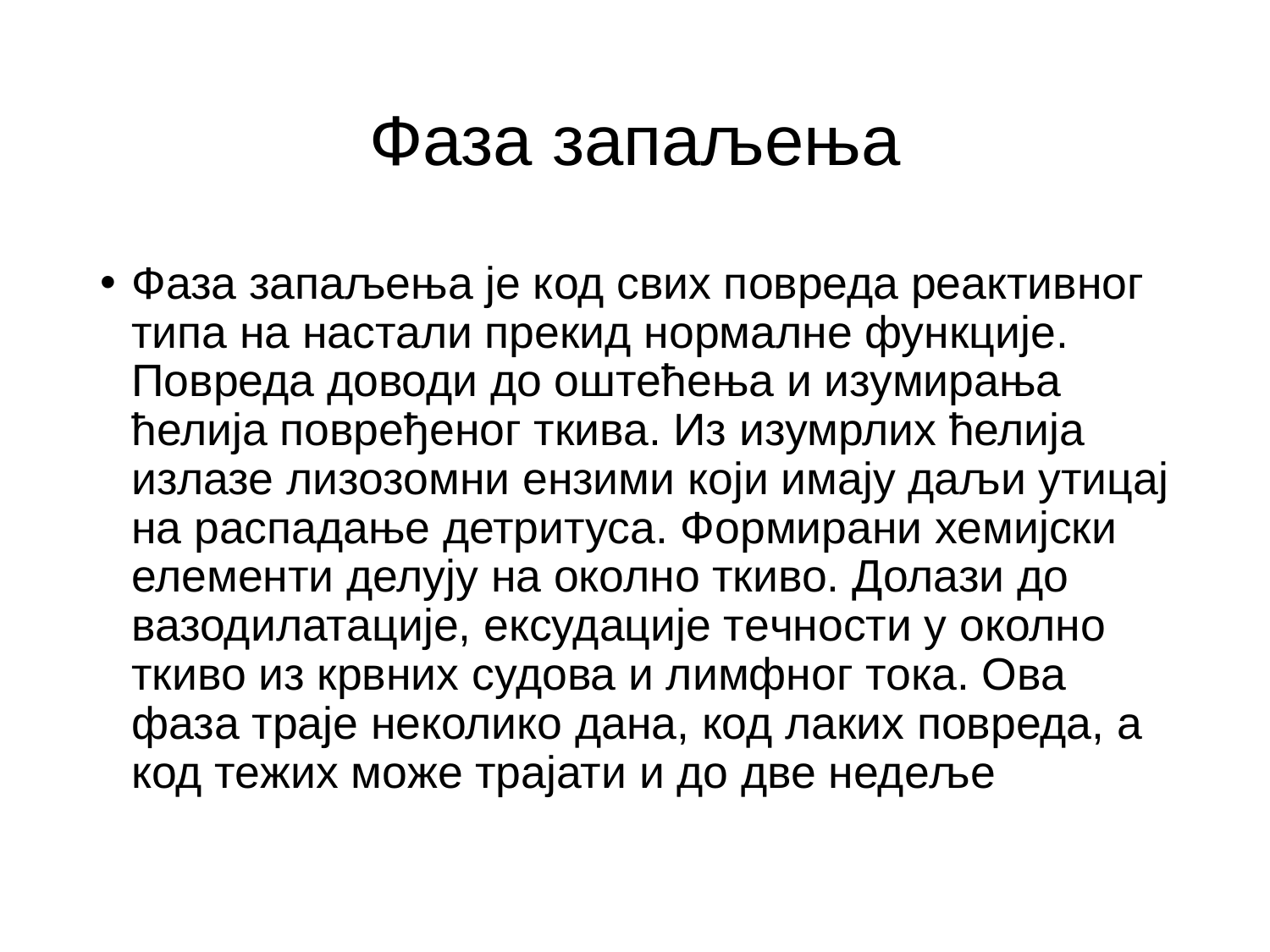

# Фаза запаљења
Фаза запаљења је код свих повреда реактивног типа на настали прекид нормалне функције. Повреда доводи до оштећења и изумирања ћелија повређеног ткива. Из изумрлих ћелија излазе лизозомни ензими који имају даљи утицај на распадање детритуса. Формирани хемијски елементи делују на околно ткиво. Долази до вазодилатације, ексудације течности у околно ткиво из крвних судова и лимфног тока. Ова фаза траје неколико дана, код лаких повреда, а код тежих може трајати и до две недеље